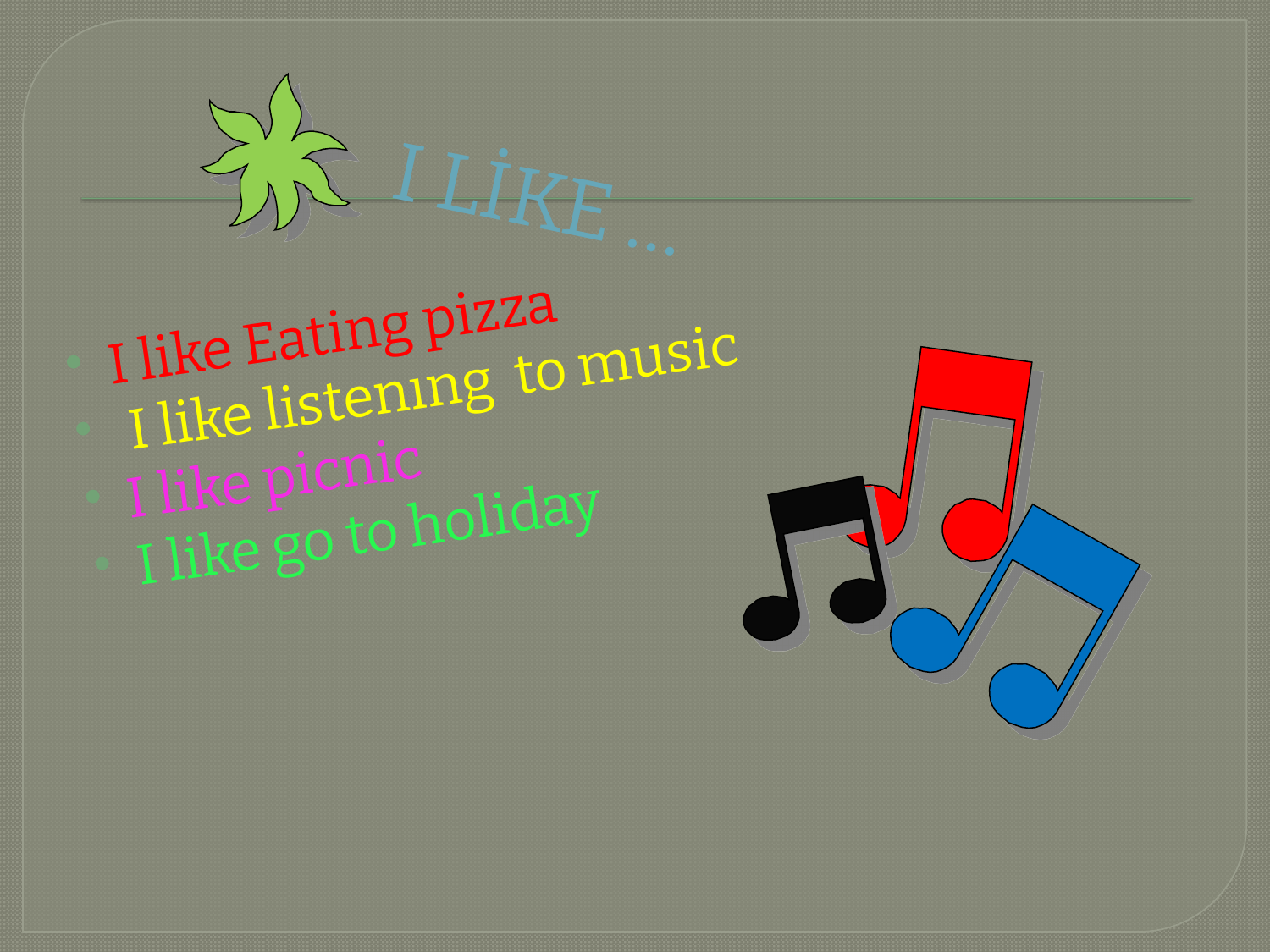

# I LİKE …

I like Eating pizza
 I like listenıng  to music
I like picnic
I like go to holiday